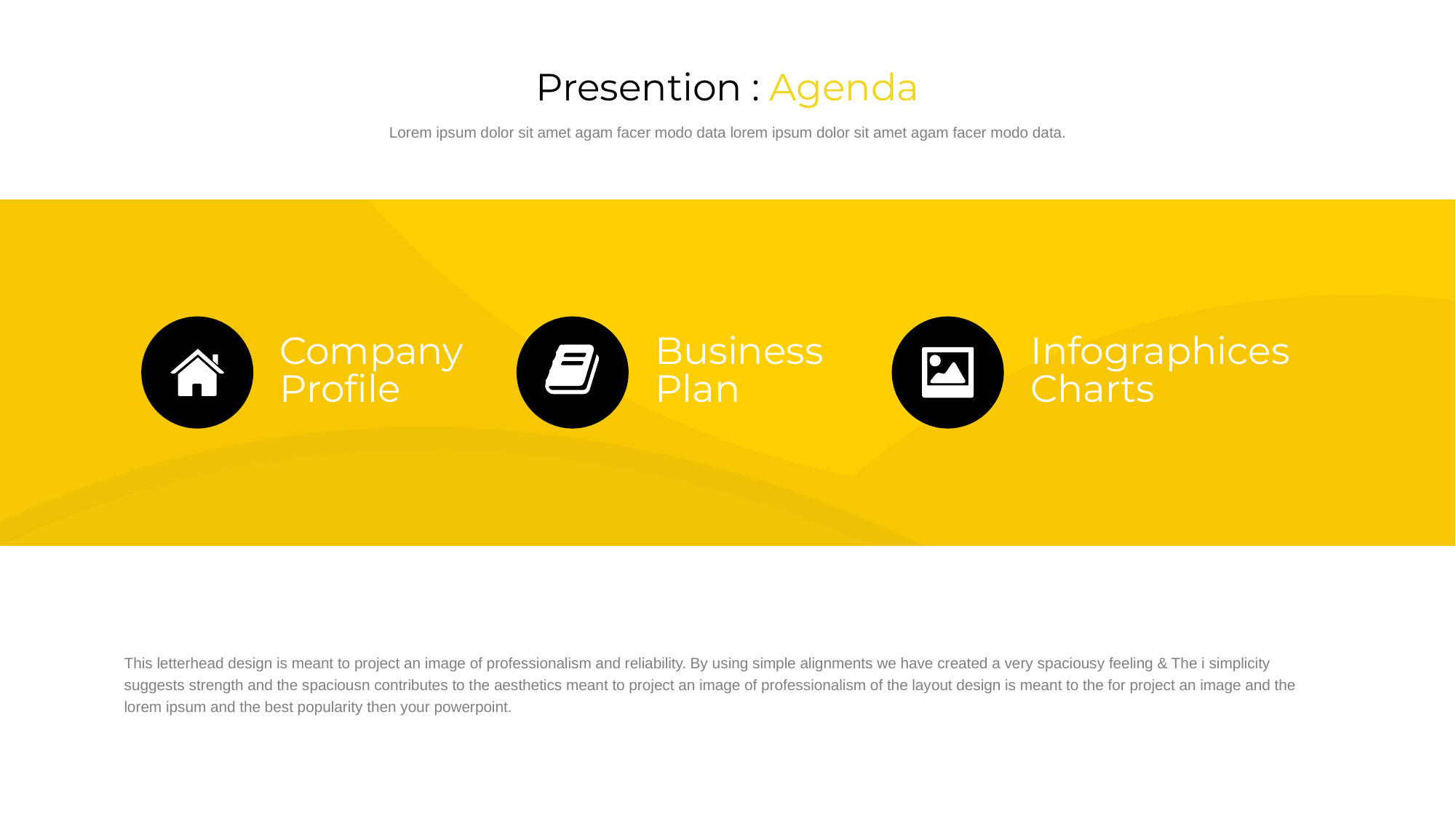

# Presention : Agenda
Lorem ipsum dolor sit amet agam facer modo data lorem ipsum dolor sit amet agam facer modo data.

Company
Profile

Business
Plan

Infographices
Charts

This letterhead design is meant to project an image of professionalism and reliability. By using simple alignments we have created a very spaciousy feeling & The i simplicity suggests strength and the spaciousn contributes to the aesthetics meant to project an image of professionalism of the layout design is meant to the for project an image and the lorem ipsum and the best popularity then your powerpoint.
3
www.yourwebsite.com